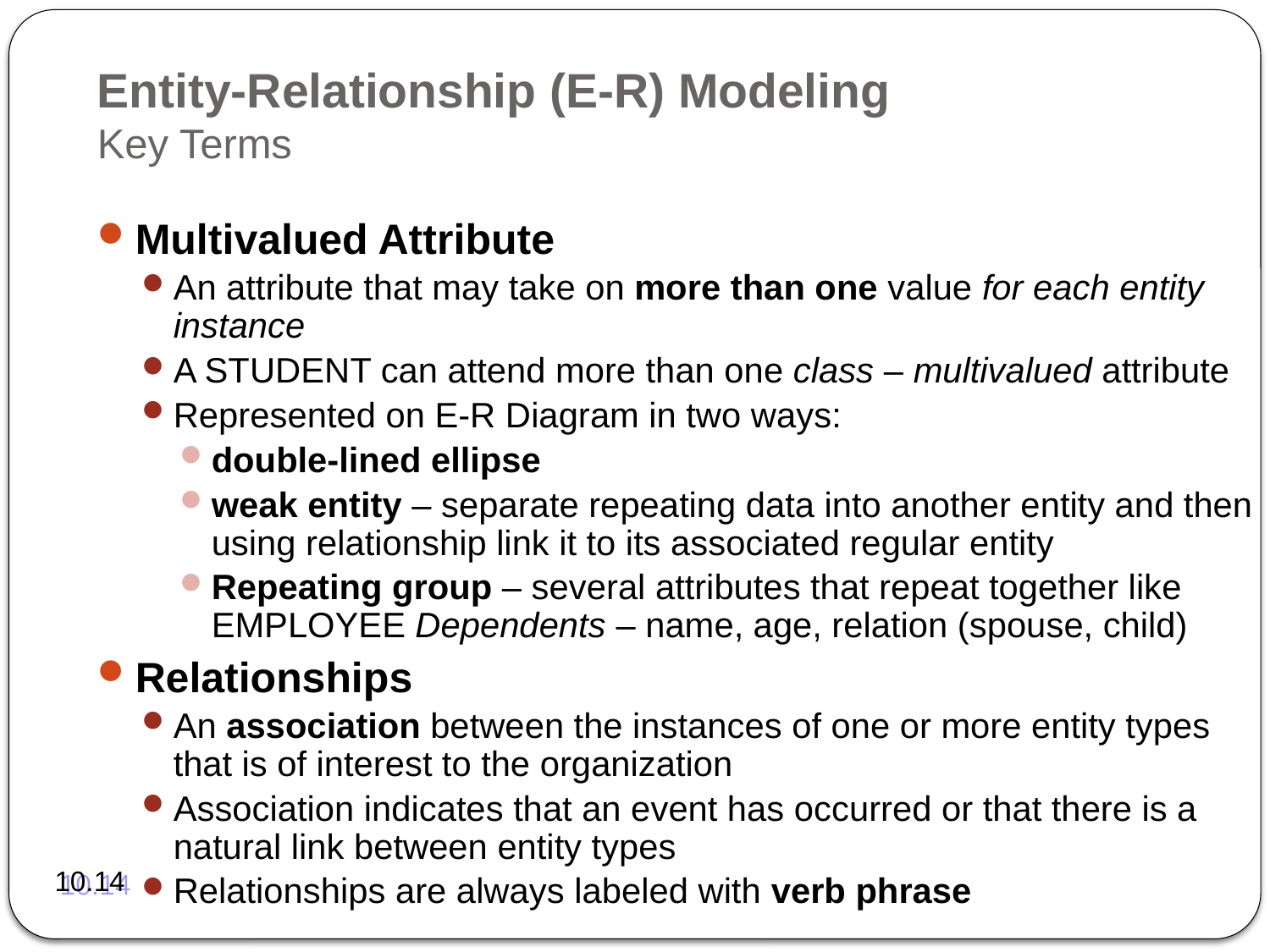

# Entity-Relationship (E-R) Modeling Key Terms
Multivalued Attribute
An attribute that may take on more than one value for each entity instance
A STUDENT can attend more than one class – multivalued attribute
Represented on E-R Diagram in two ways:
double-lined ellipse
weak entity – separate repeating data into another entity and then using relationship link it to its associated regular entity
Repeating group – several attributes that repeat together like EMPLOYEE Dependents – name, age, relation (spouse, child)
Relationships
An association between the instances of one or more entity types that is of interest to the organization
Association indicates that an event has occurred or that there is a natural link between entity types
Relationships are always labeled with verb phrase

10.14